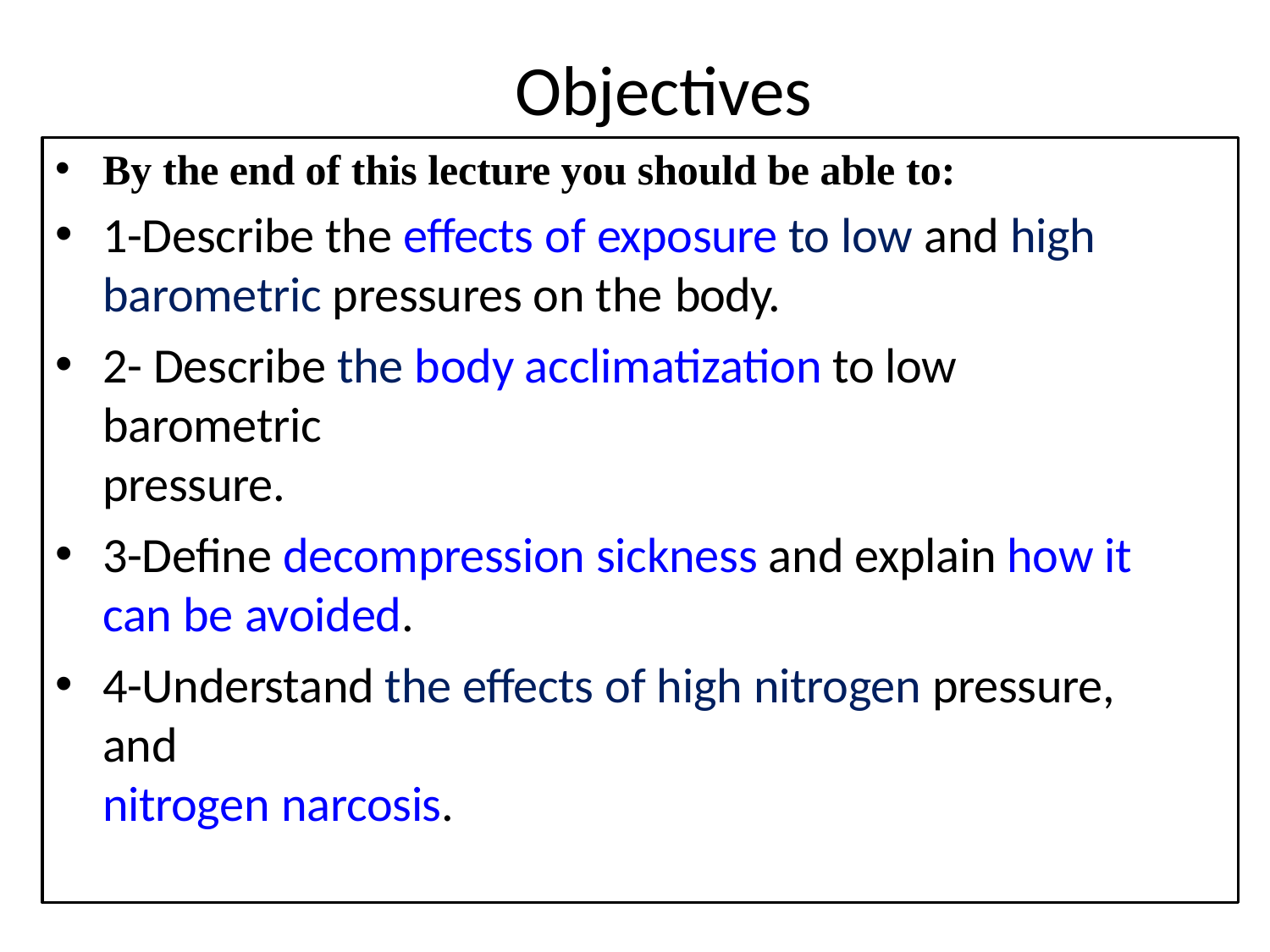

# Objectives

By the end of this lecture you should be able to:
1-Describe the effects of exposure to low and high  barometric pressures on the body.
2- Describe the body acclimatization to low barometric
pressure.
3-Define decompression sickness and explain how it  can be avoided.
4-Understand the effects of high nitrogen pressure, and
nitrogen narcosis.